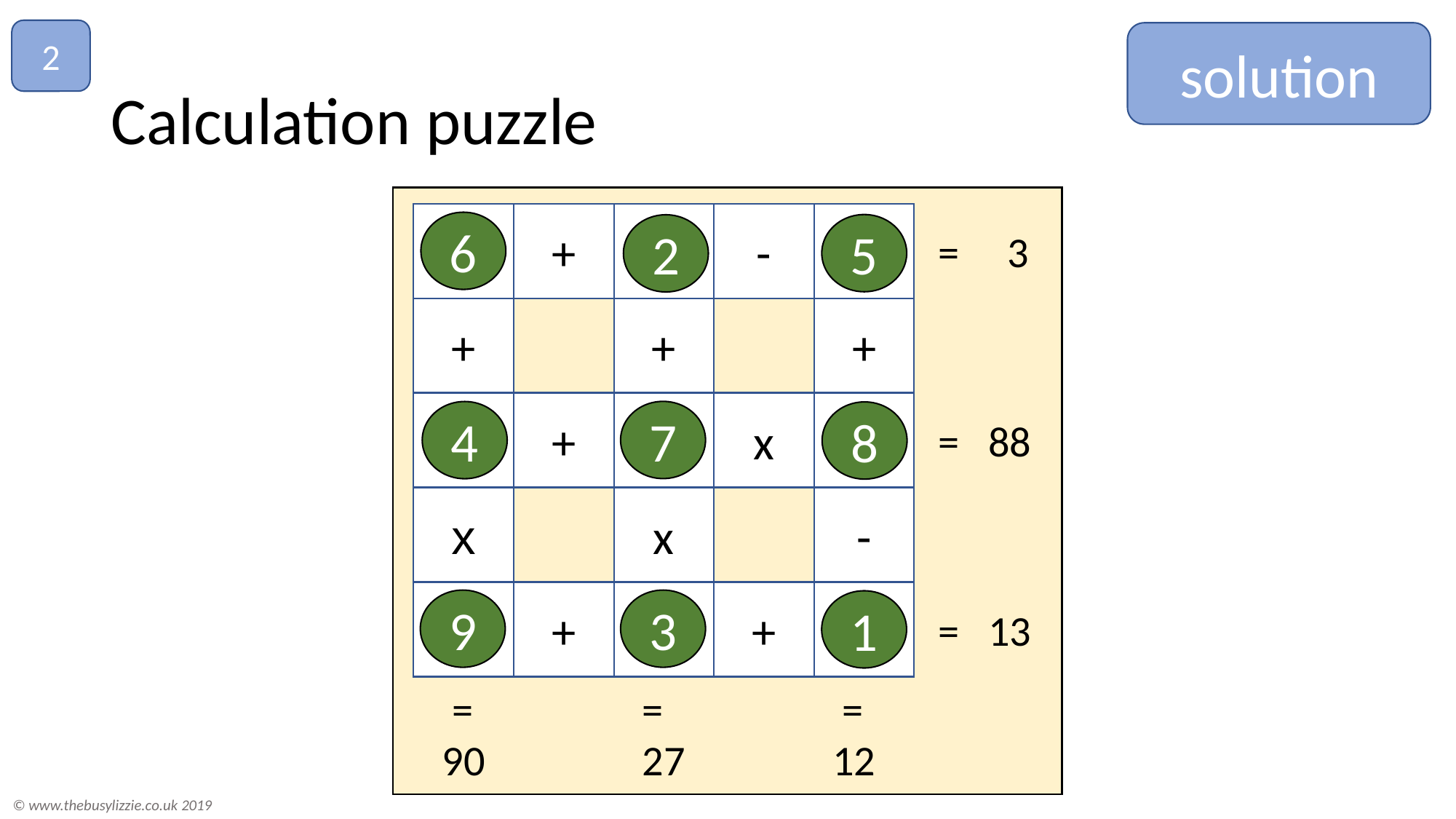

2
solution
# Calculation puzzle

+

-
+
+

+

+

x
-
x

x

+

+
=     3
=   88
=   13
 =
12
 =
90
 =
 27
6
5
2
7
4
8
9
3
1
© www.thebusylizzie.co.uk 2019